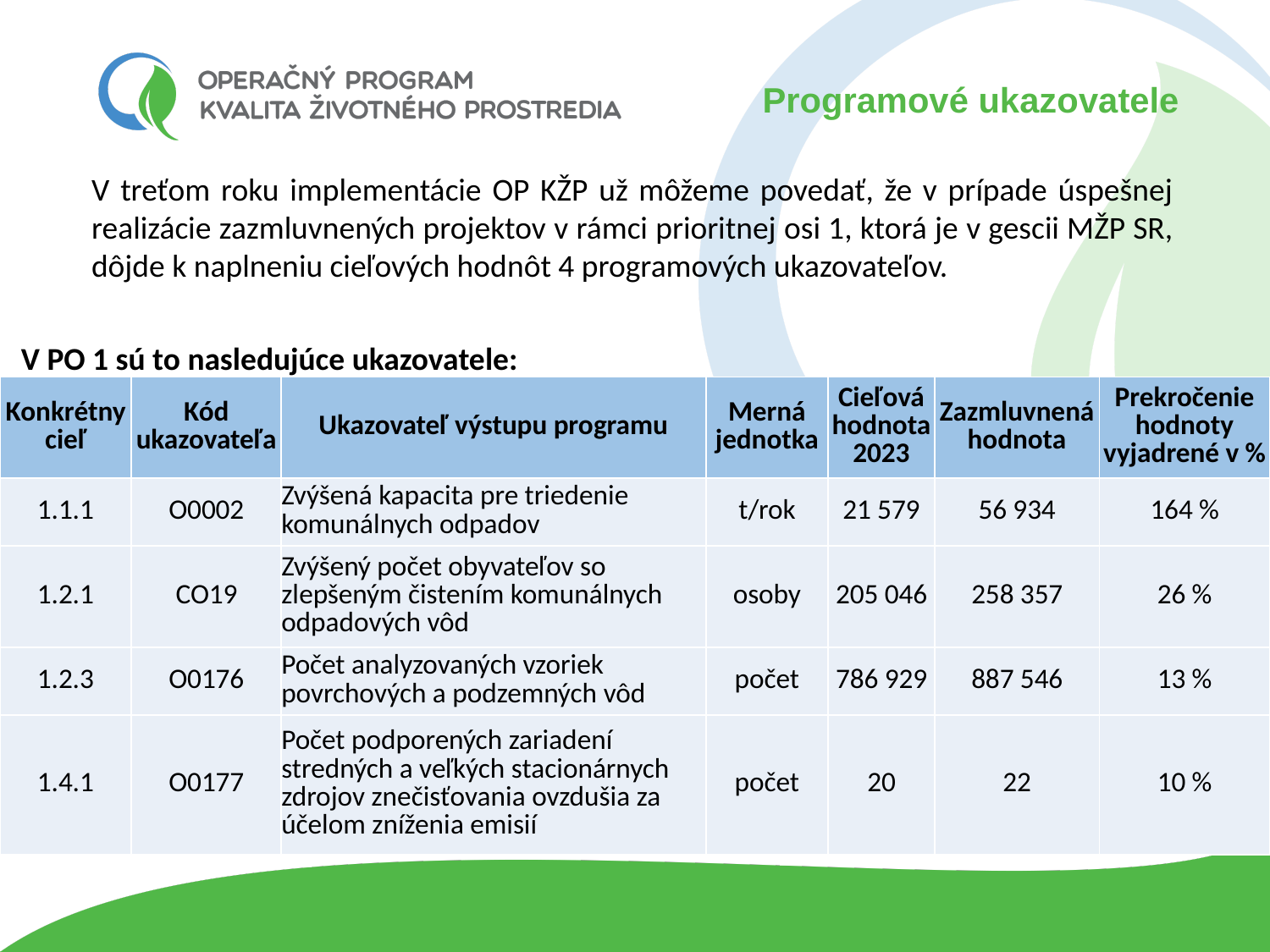

# Programové ukazovatele
V treťom roku implementácie OP KŽP už môžeme povedať, že v prípade úspešnej realizácie zazmluvnených projektov v rámci prioritnej osi 1, ktorá je v gescii MŽP SR, dôjde k naplneniu cieľových hodnôt 4 programových ukazovateľov.
V PO 1 sú to nasledujúce ukazovatele:

| Konkrétny cieľ | Kód ukazovateľa | Ukazovateľ výstupu programu | Merná jednotka | Cieľová hodnota 2023 | Zazmluvnená hodnota | Prekročenie hodnoty vyjadrené v % |
| --- | --- | --- | --- | --- | --- | --- |
| 1.1.1 | O0002 | Zvýšená kapacita pre triedenie komunálnych odpadov | t/rok | 21 579 | 56 934 | 164 % |
| 1.2.1 | CO19 | Zvýšený počet obyvateľov so zlepšeným čistením komunálnych odpadových vôd | osoby | 205 046 | 258 357 | 26 % |
| 1.2.3 | O0176 | Počet analyzovaných vzoriek povrchových a podzemných vôd | počet | 786 929 | 887 546 | 13 % |
| 1.4.1 | O0177 | Počet podporených zariadení stredných a veľkých stacionárnych zdrojov znečisťovania ovzdušia za účelom zníženia emisií | počet | 20 | 22 | 10 % |